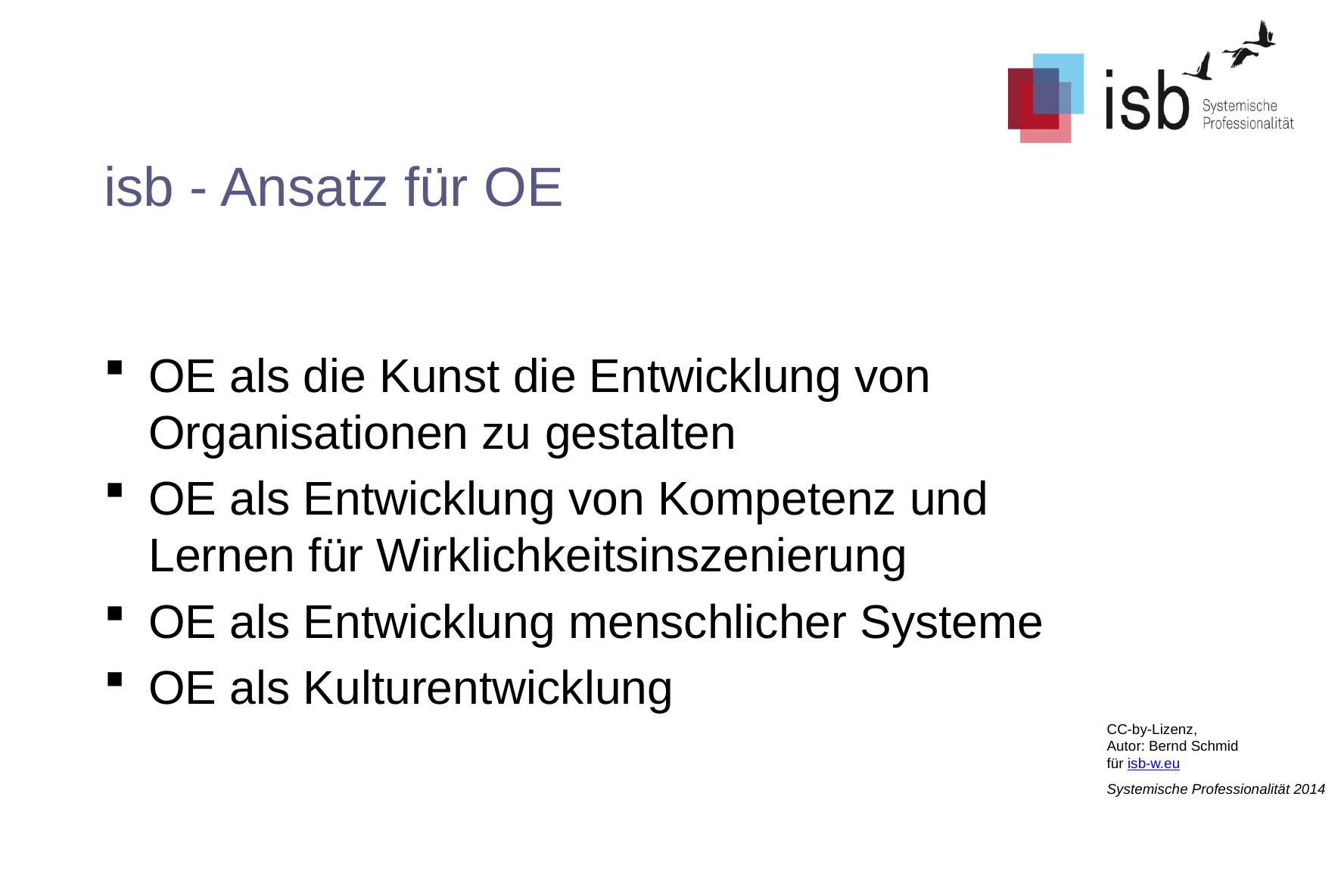

# isb - Ansatz für OE
OE als die Kunst die Entwicklung von
Organisationen zu gestalten
OE als Entwicklung von Kompetenz und Lernen für Wirklichkeitsinszenierung
OE als Entwicklung menschlicher Systeme
OE als Kulturentwicklung